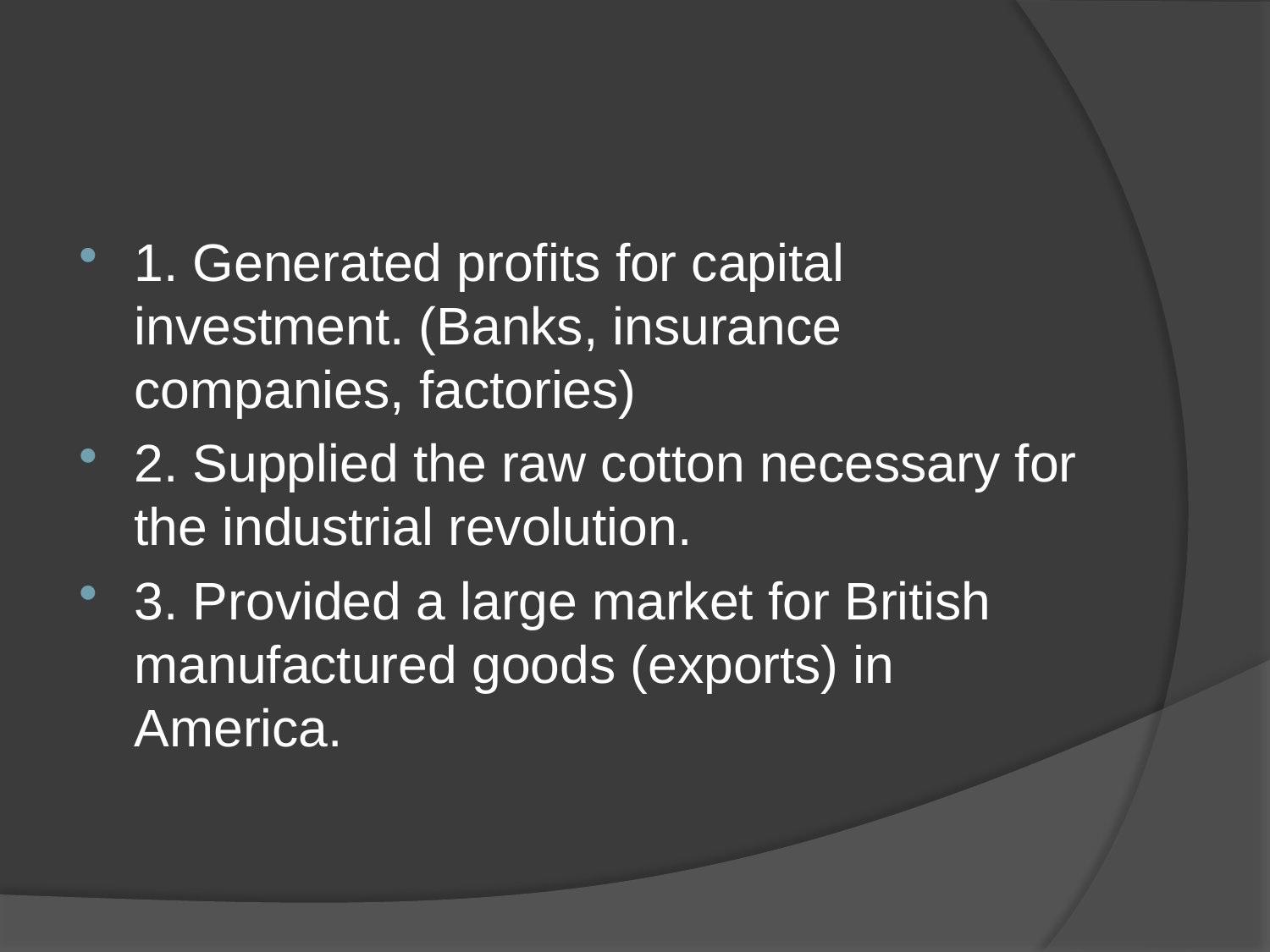

#
1. Generated profits for capital investment. (Banks, insurance companies, factories)
2. Supplied the raw cotton necessary for the industrial revolution.
3. Provided a large market for British manufactured goods (exports) in America.